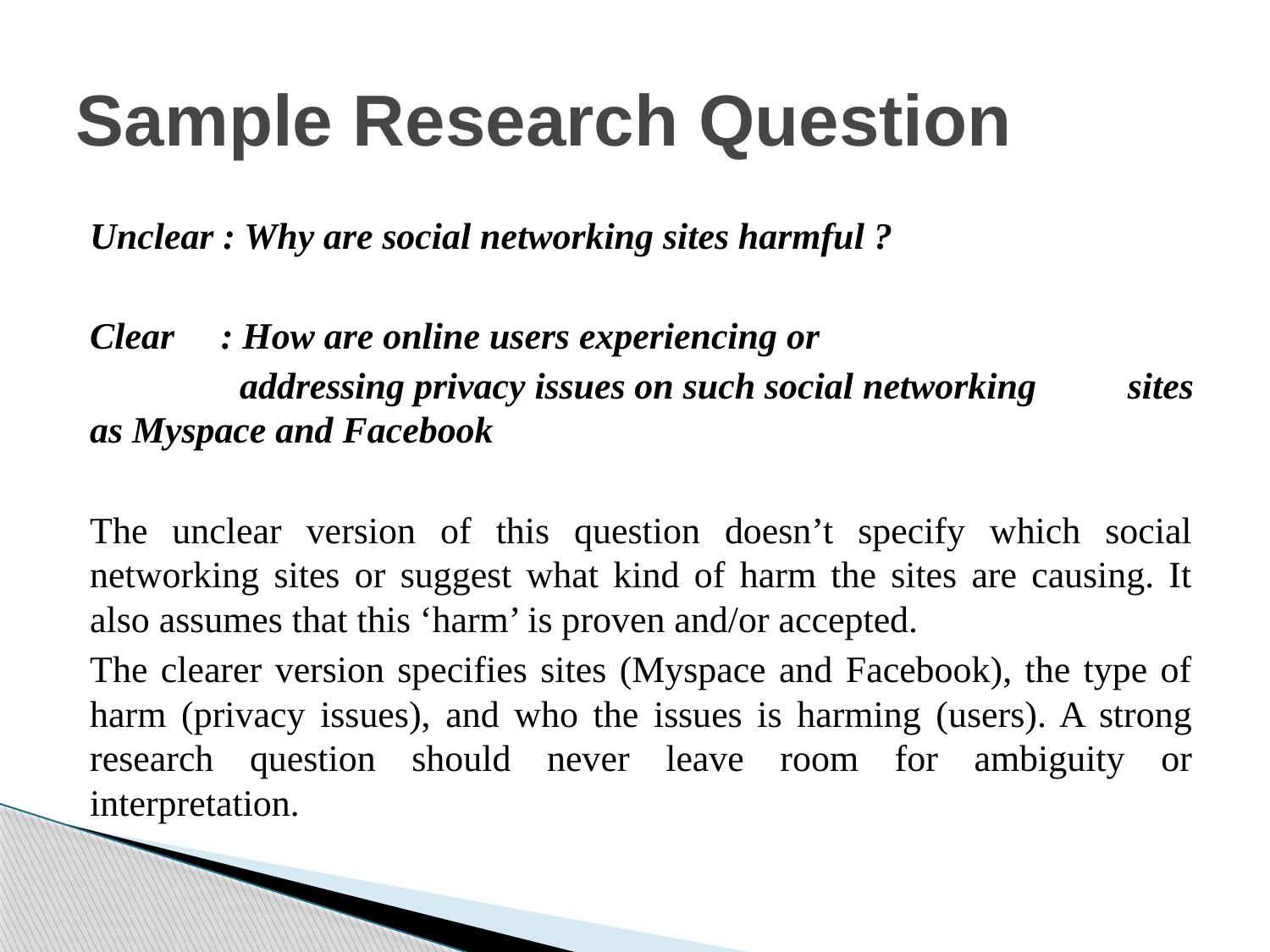

# Sample Research Question
Unclear : Why are social networking sites harmful ?

Clear     : How are online users experiencing or
                addressing privacy issues on such social networking  	     sites as Myspace and Facebook

The unclear version of this question doesn’t specify which social networking sites or suggest what kind of harm the sites are causing. It also assumes that this ‘harm’ is proven and/or accepted.
The clearer version specifies sites (Myspace and Facebook), the type of harm (privacy issues), and who the issues is harming (users). A strong research question should never leave room for ambiguity or interpretation.